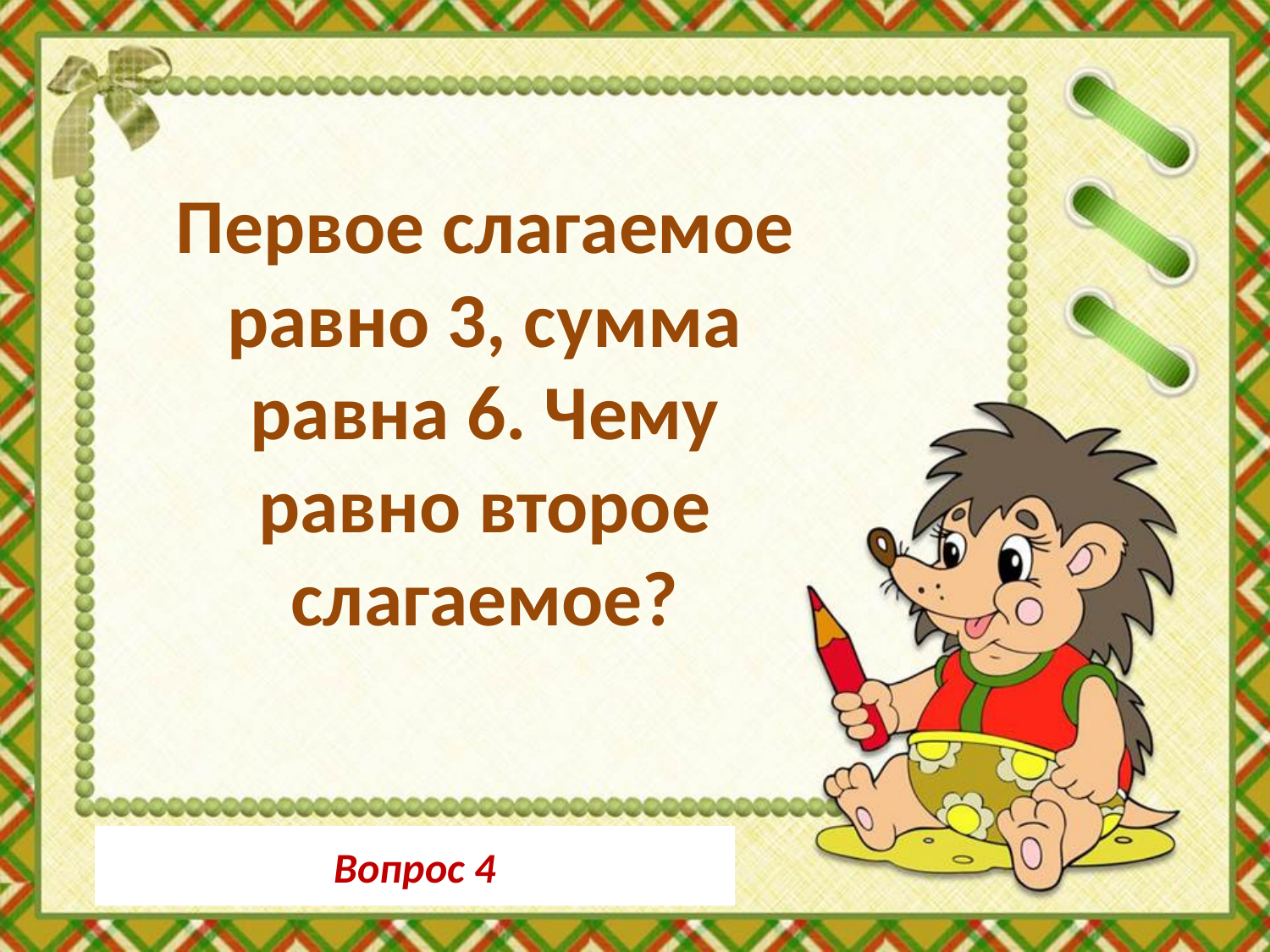

Первое слагаемое равно 3, сумма равна 6. Чему равно второе слагаемое?
Вопрос 4